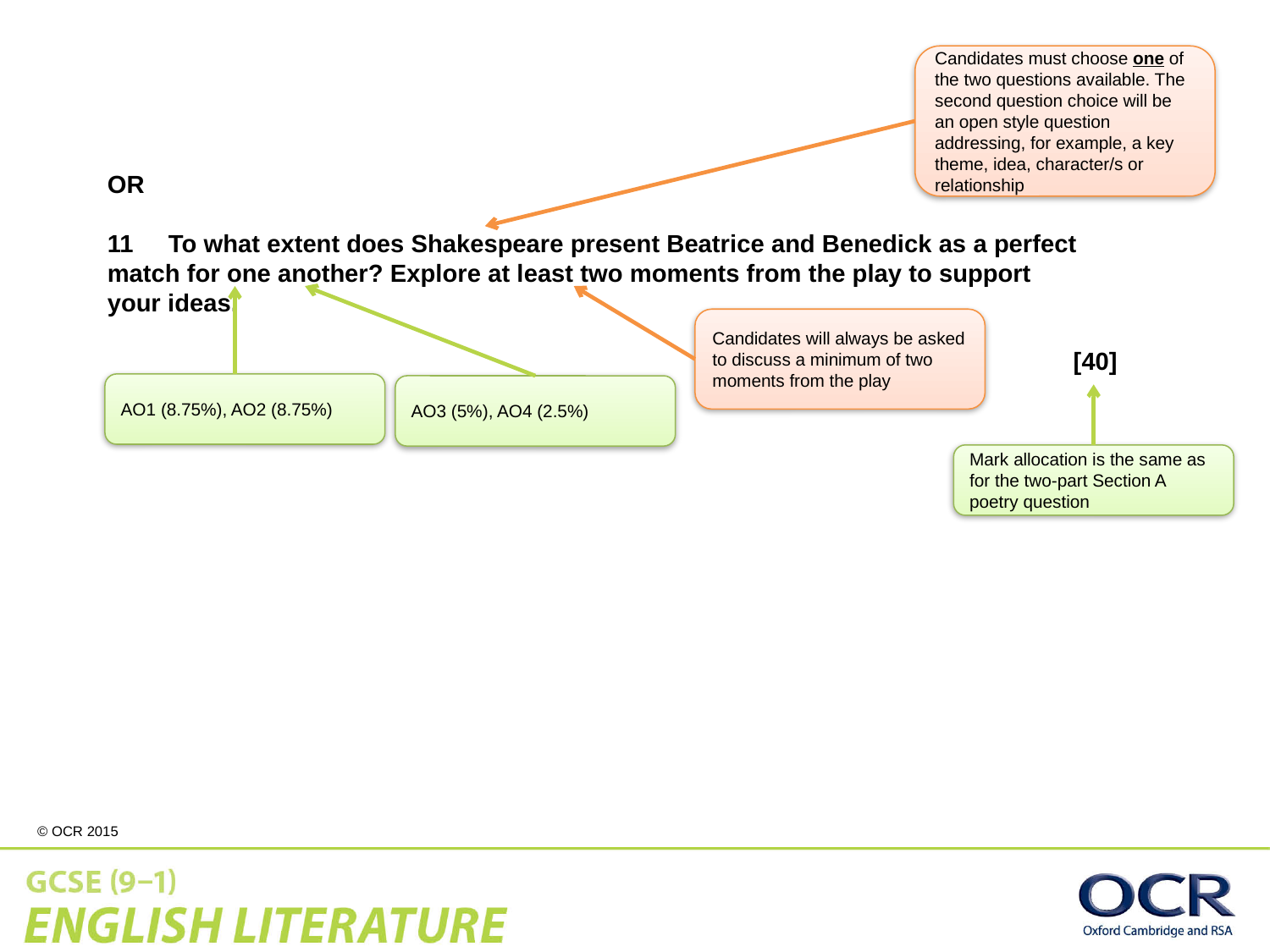

Candidates must choose one of the two questions available. The second question choice will be an open style question addressing, for example, a key theme, idea, character/s or relationship
OR

11     To what extent does Shakespeare present Beatrice and Benedick as a perfect 	match for one another? Explore at least two moments from the play to support 	your ideas.

							           [40]
Candidates will always be asked to discuss a minimum of two moments from the play
AO1 (8.75%), AO2 (8.75%)
AO3 (5%), AO4 (2.5%)
Mark allocation is the same as for the two-part Section A poetry question